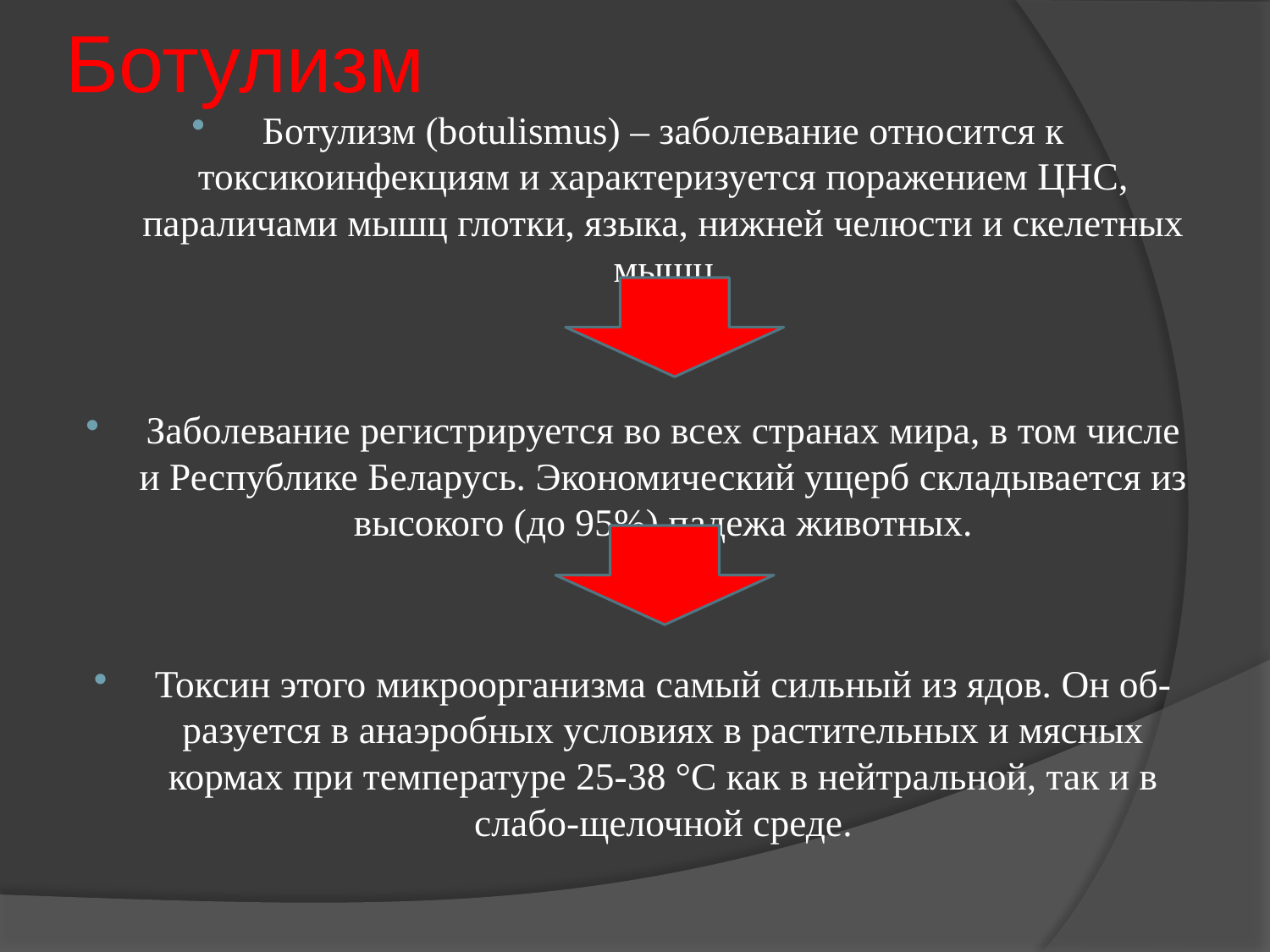

# Ботулизм
Ботулизм (botulismus) – заболевание относится к токсикоинфекциям и характеризуется поражением ЦНС, параличами мышц глотки, языка, нижней челюсти и скелетных мышц

Заболевание регистрируется во всех странах мира, в том числе и Республике Беларусь. Экономический ущерб складывается из высокого (до 95%) падежа животных.

Токсин этого микроорганизма самый сильный из ядов. Он об-разуется в анаэробных условиях в растительных и мясных кормах при температуре 25-38 °С как в нейтральной, так и в слабо-щелочной среде.